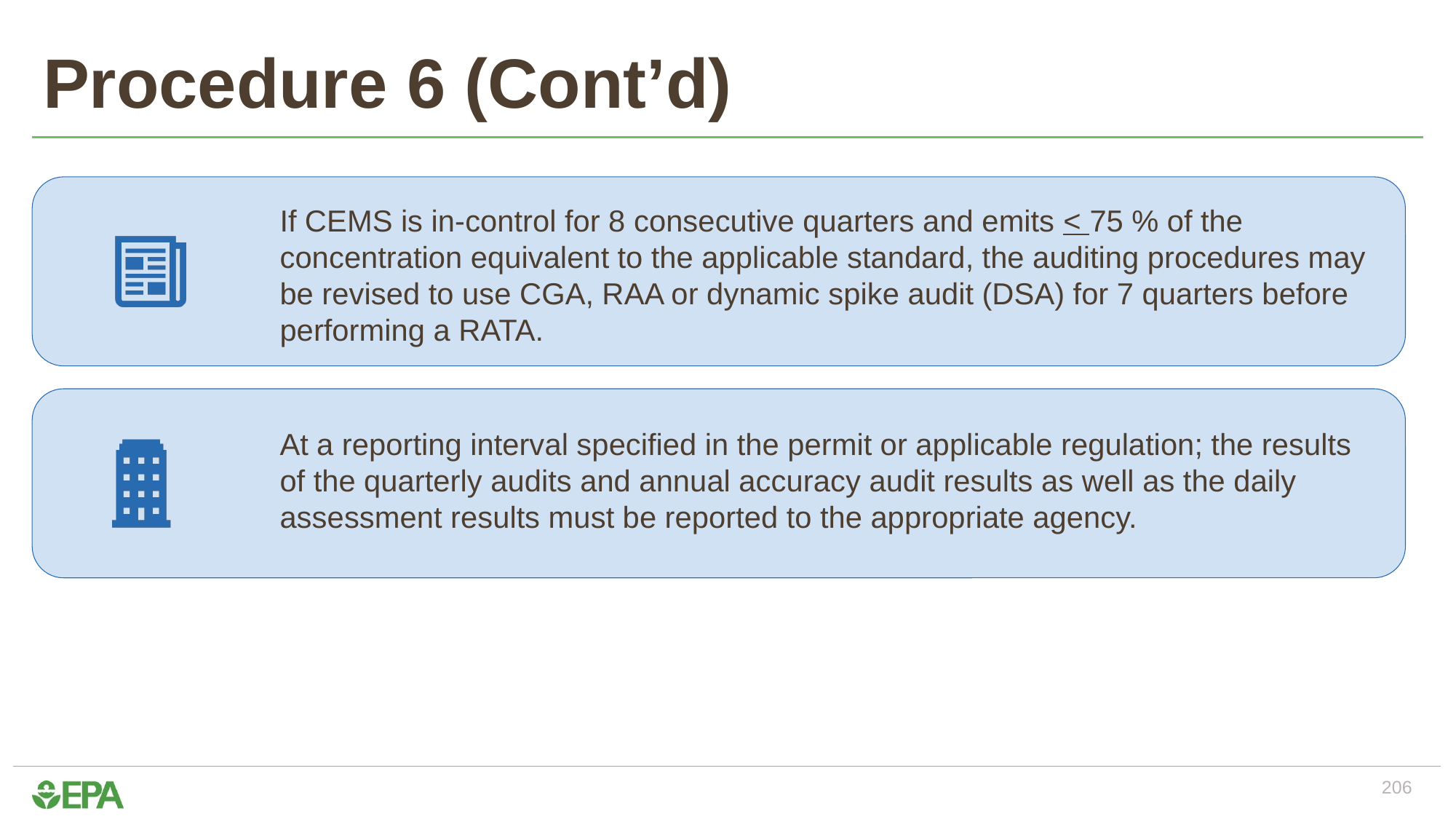

# Procedure 6 (Cont’d)

If CEMS is in-control for 8 consecutive quarters and emits < 75 % of the concentration equivalent to the applicable standard, the auditing procedures may be revised to use CGA, RAA or dynamic spike audit (DSA) for 7 quarters before performing a RATA.

At a reporting interval specified in the permit or applicable regulation; the results of the quarterly audits and annual accuracy audit results as well as the daily assessment results must be reported to the appropriate agency.

206